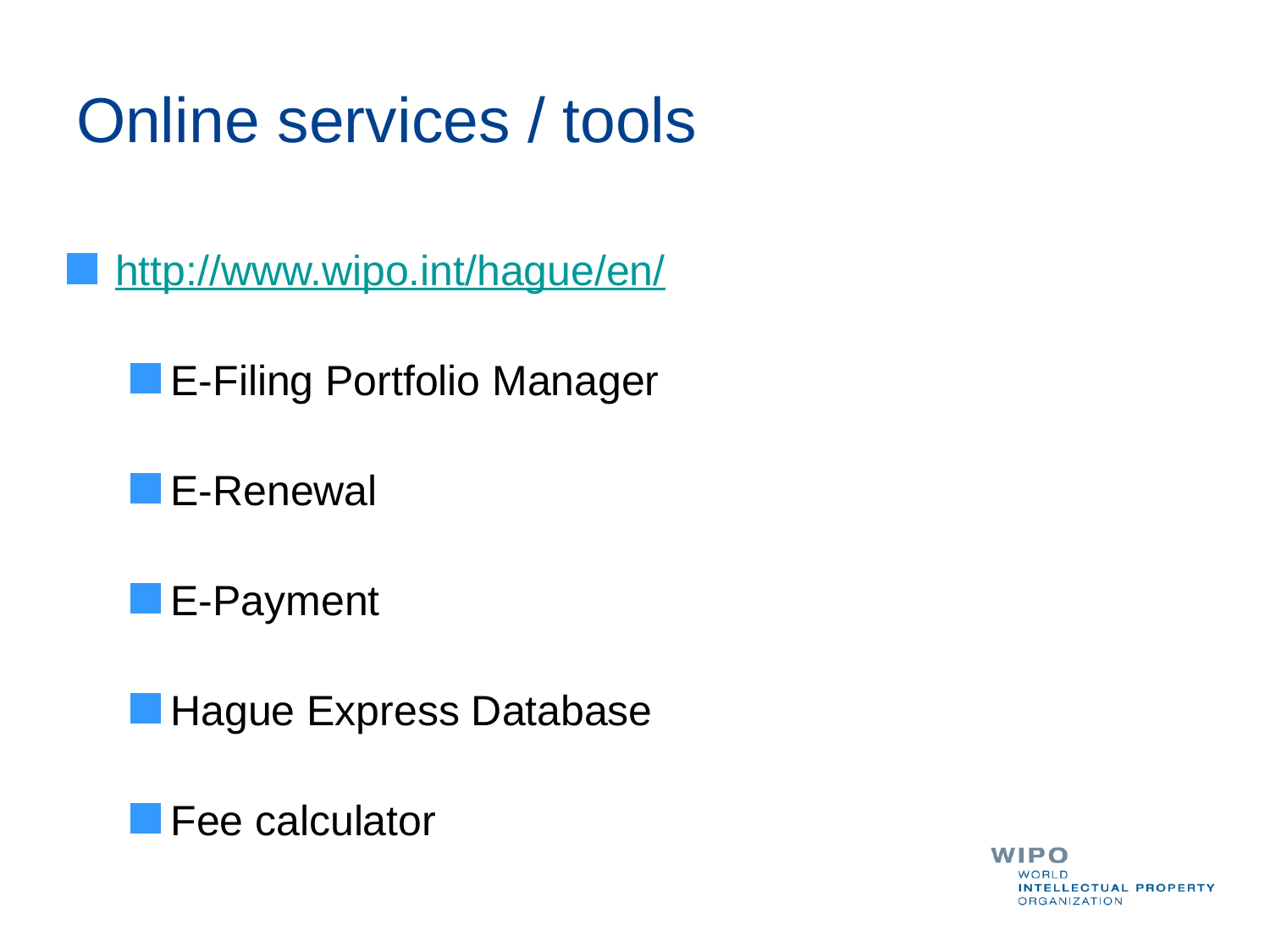

# Online services / tools
http://www.wipo.int/hague/en/
E-Filing Portfolio Manager
E-Renewal
E-Payment
Hague Express Database
Fee calculator